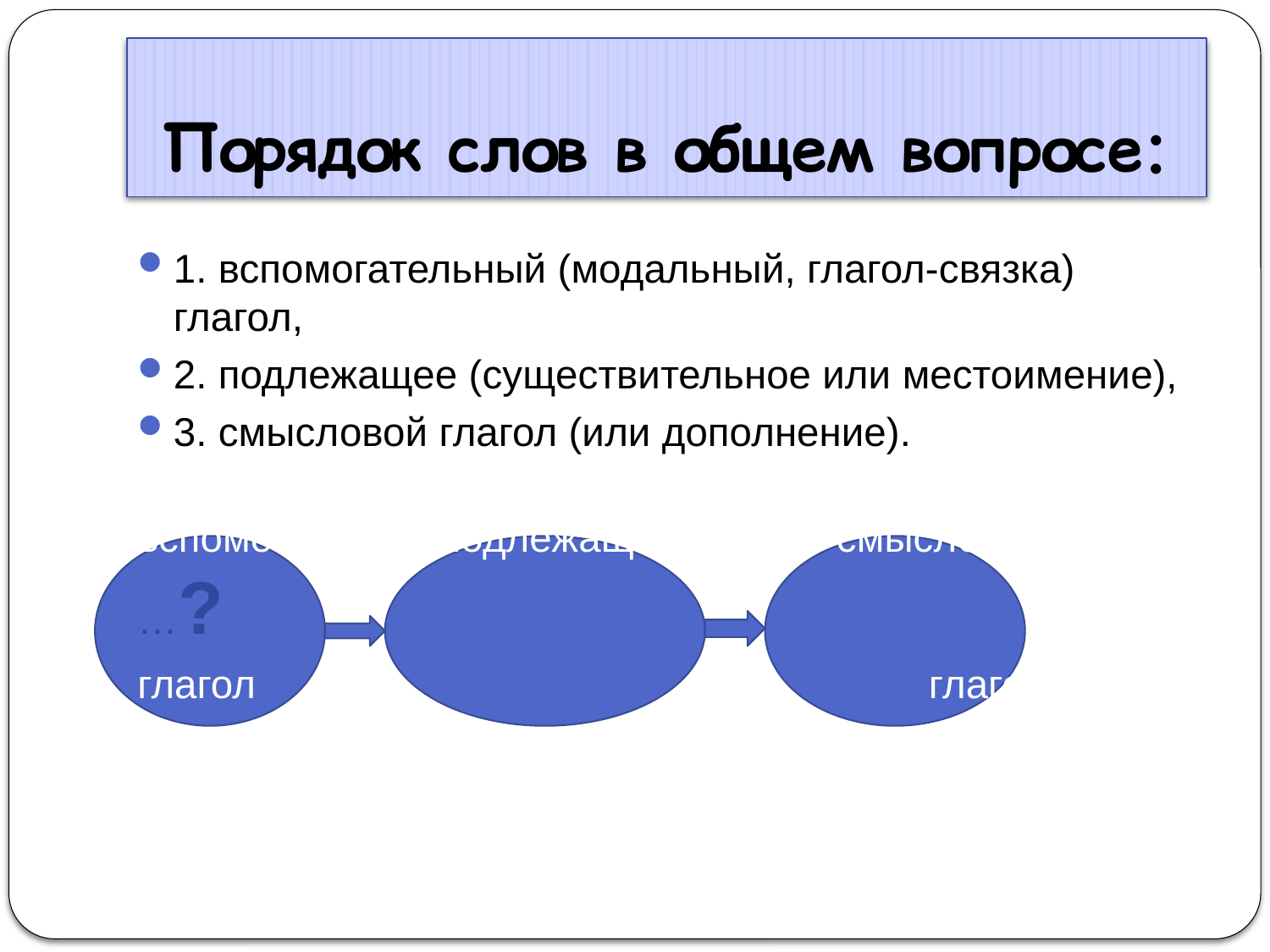

# Порядок слов в общем вопросе:
1. вспомогательный (модальный, глагол-связка) глагол,
2. подлежащее (существительное или местоимение),
3. смысловой глагол (или дополнение).
вспомог.             подлежащее              смысловой            …?
глагол                                               .            глагол